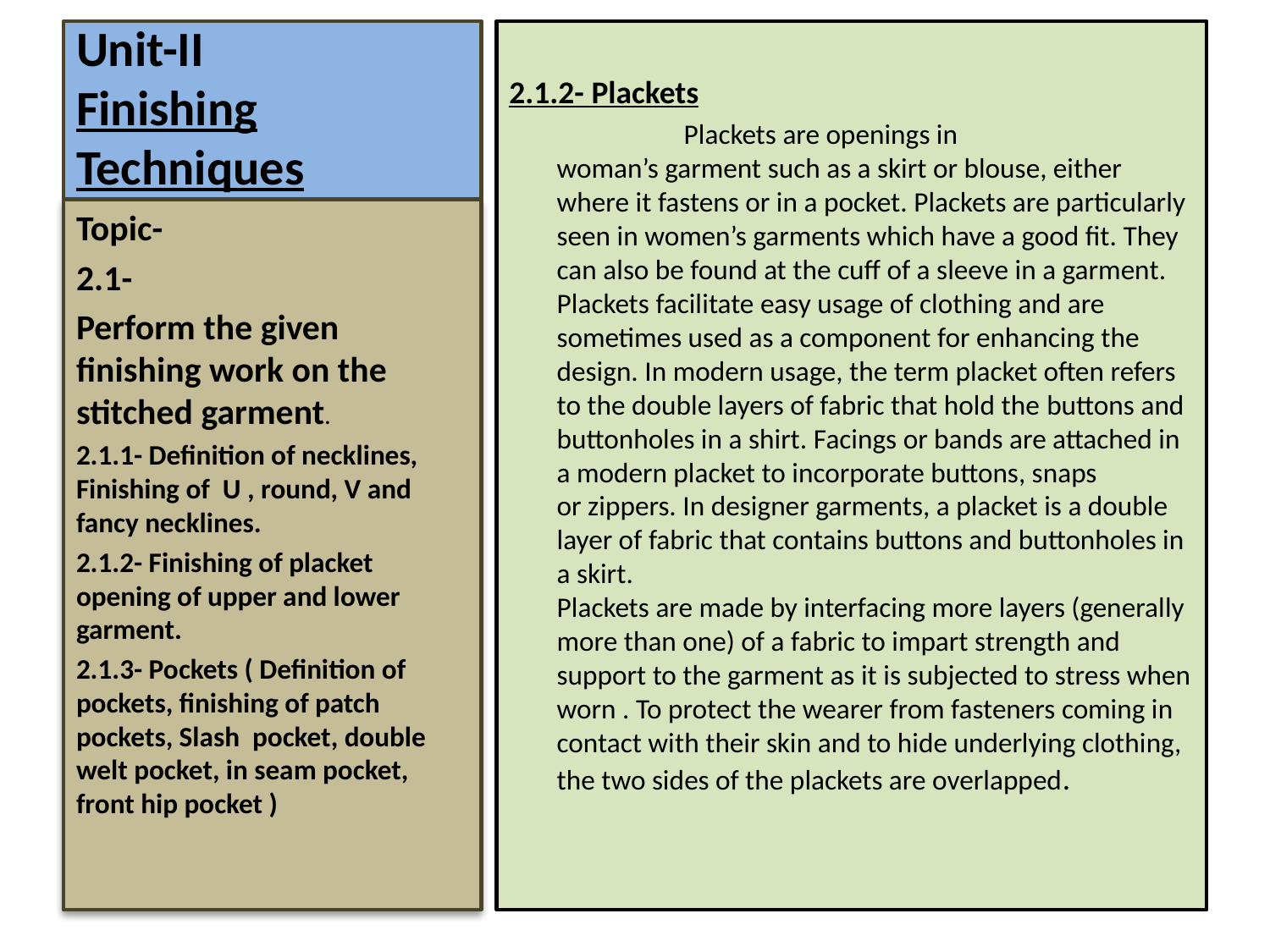

# Unit-II Finishing Techniques

2.1.2- Plackets
		Plackets are openings in woman’s garment such as a skirt or blouse, either where it fastens or in a pocket. Plackets are particularly seen in women’s garments which have a good fit. They can also be found at the cuff of a sleeve in a garment. Plackets facilitate easy usage of clothing and are sometimes used as a component for enhancing the design. In modern usage, the term placket often refers to the double layers of fabric that hold the buttons and buttonholes in a shirt. Facings or bands are attached in a modern placket to incorporate buttons, snaps or zippers. In designer garments, a placket is a double layer of fabric that contains buttons and buttonholes in a skirt.
Plackets are made by interfacing more layers (generally more than one) of a fabric to impart strength and support to the garment as it is subjected to stress when worn . To protect the wearer from fasteners coming in contact with their skin and to hide underlying clothing, the two sides of the plackets are overlapped.

Topic-
2.1-
Perform the given finishing work on the stitched garment.
2.1.1- Definition of necklines, Finishing of  U , round, V and fancy necklines.
2.1.2- Finishing of placket opening of upper and lower garment.
2.1.3- Pockets ( Definition of pockets, finishing of patch pockets, Slash  pocket, double welt pocket, in seam pocket, front hip pocket )